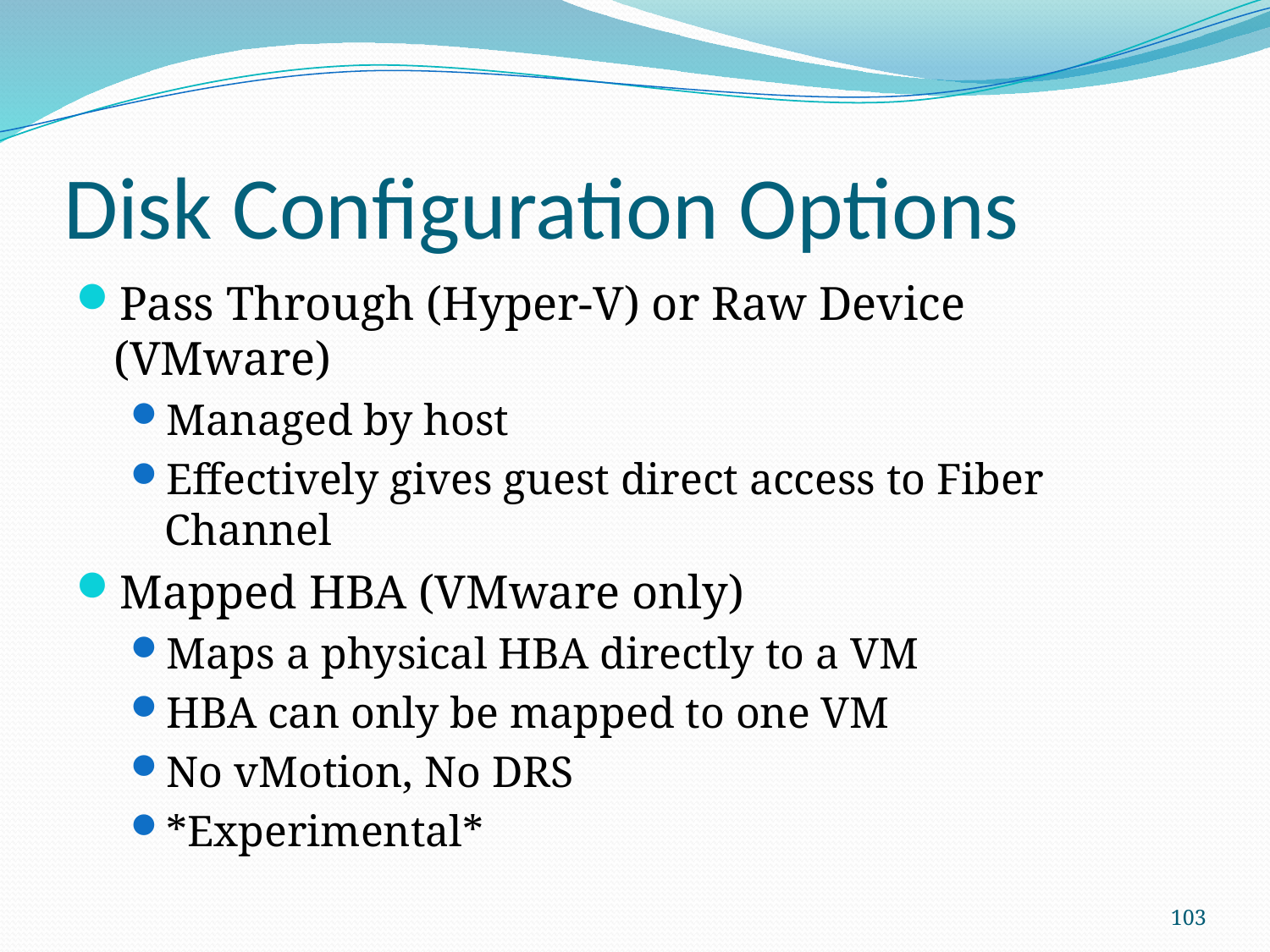

# Disk Configuration Options
Pass Through (Hyper-V) or Raw Device (VMware)
Managed by host
Effectively gives guest direct access to Fiber Channel
Mapped HBA (VMware only)
Maps a physical HBA directly to a VM
HBA can only be mapped to one VM
No vMotion, No DRS
*Experimental*

103